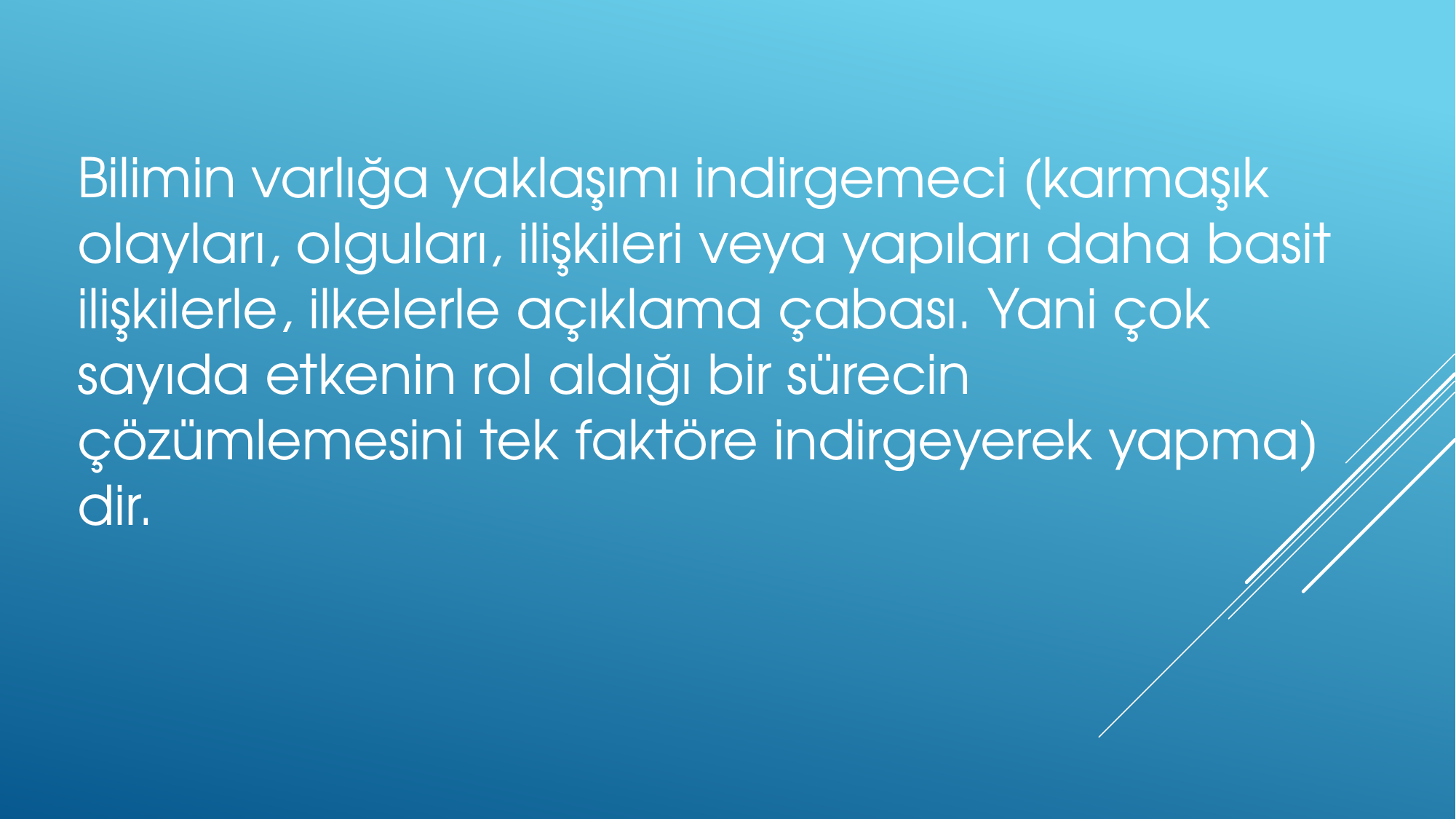

Bilimin varlığa yaklaşımı indirgemeci (karmaşık olayları, olguları, ilişkileri veya yapıları daha basit ilişkilerle, ilkelerle açıklama çabası. Yani çok sayıda etkenin rol aldığı bir sürecin çözümlemesini tek faktöre indirgeyerek yapma) dir.